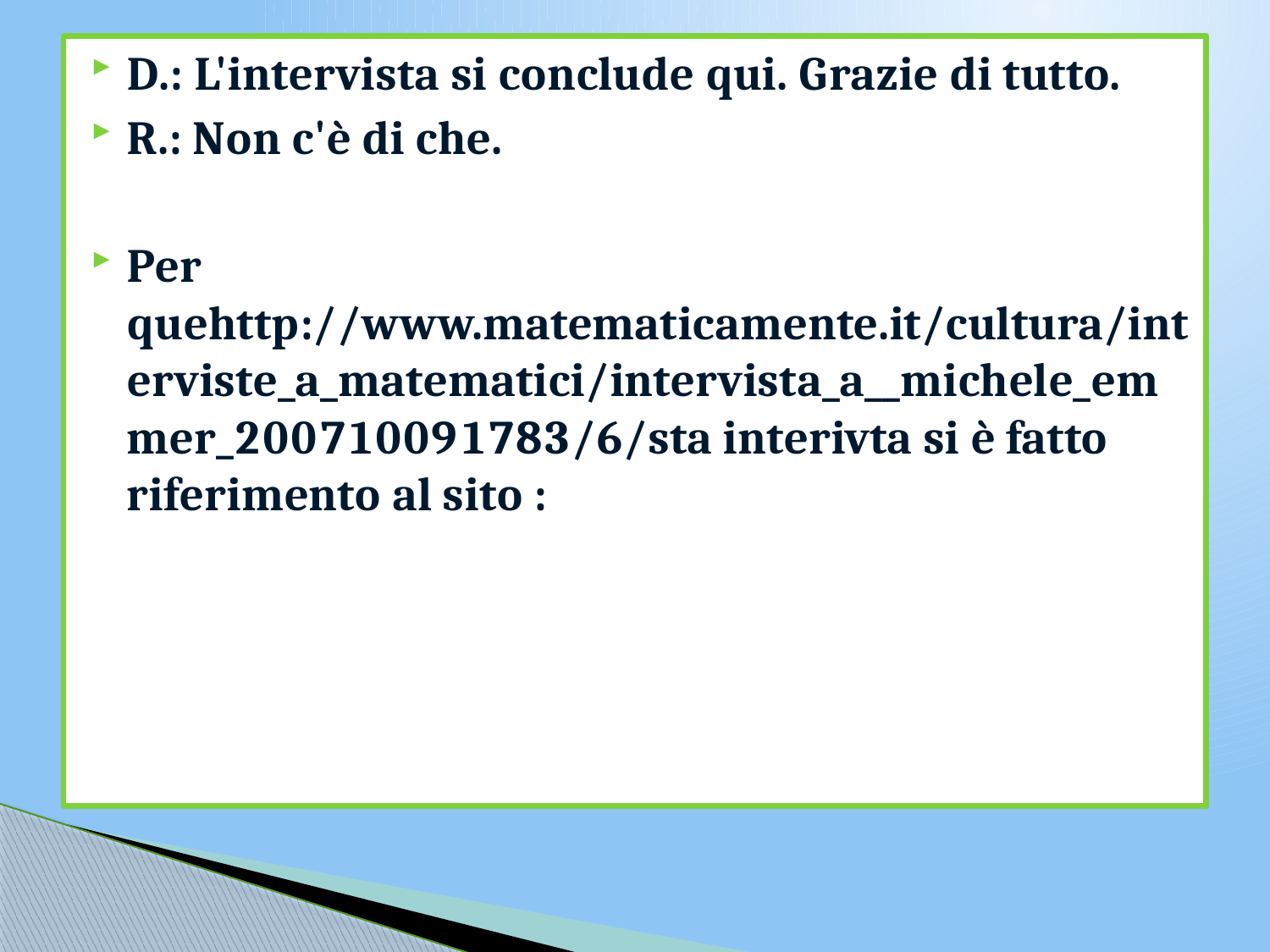

D.: L'intervista si conclude qui. Grazie di tutto.
R.: Non c'è di che.

Per quehttp://www.matematicamente.it/cultura/interviste_a_matematici/intervista_a__michele_emmer_200710091783/6/sta interivta si è fatto riferimento al sito :